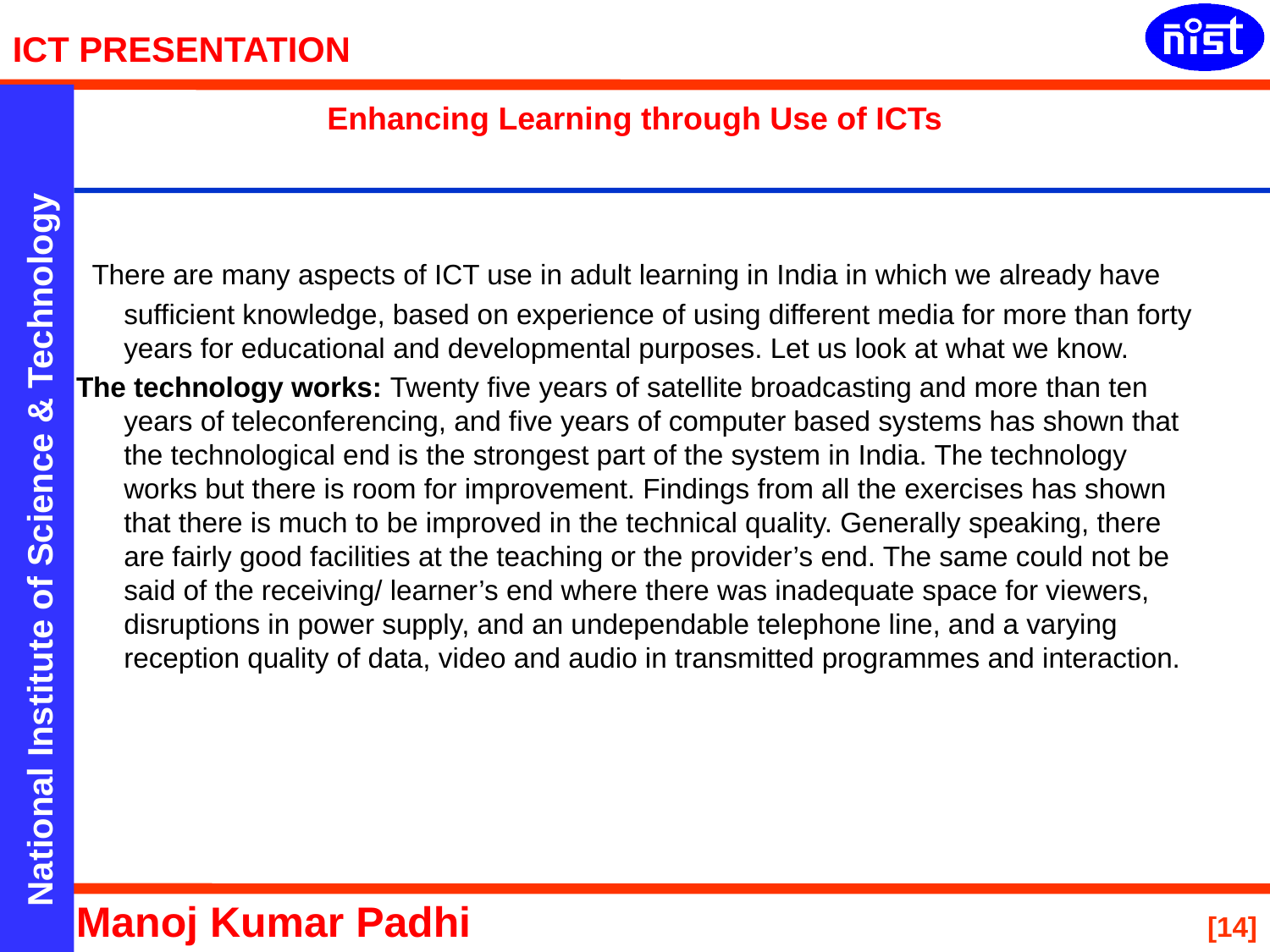

# Enhancing Learning through Use of ICTs

 There are many aspects of ICT use in adult learning in India in which we already have sufficient knowledge, based on experience of using different media for more than forty years for educational and developmental purposes. Let us look at what we know.
The technology works: Twenty five years of satellite broadcasting and more than ten years of teleconferencing, and five years of computer based systems has shown that the technological end is the strongest part of the system in India. The technology works but there is room for improvement. Findings from all the exercises has shown that there is much to be improved in the technical quality. Generally speaking, there are fairly good facilities at the teaching or the provider’s end. The same could not be said of the receiving/ learner’s end where there was inadequate space for viewers, disruptions in power supply, and an undependable telephone line, and a varying reception quality of data, video and audio in transmitted programmes and interaction.